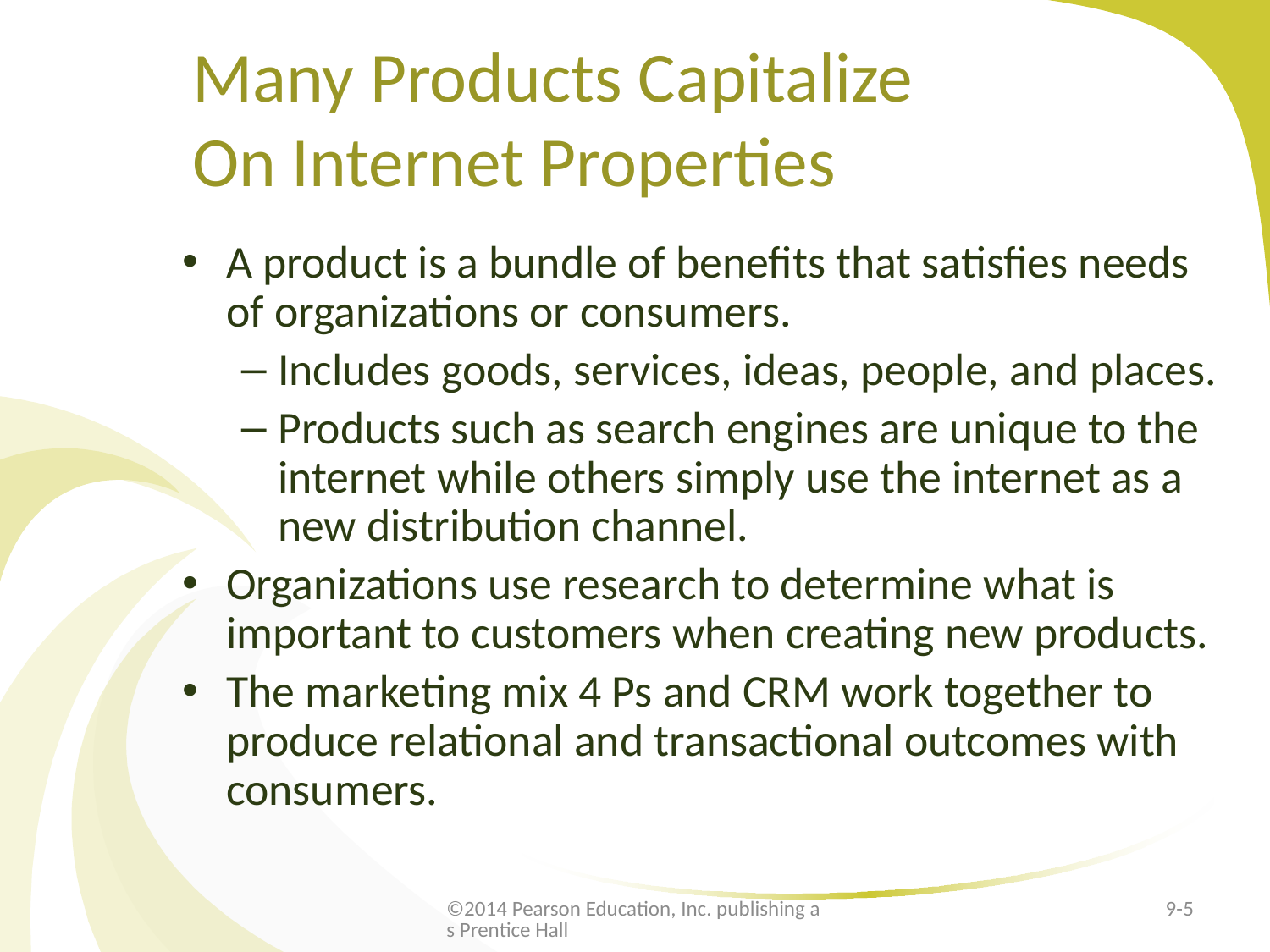

# Many Products Capitalize On Internet Properties
A product is a bundle of benefits that satisfies needs of organizations or consumers.
Includes goods, services, ideas, people, and places.
Products such as search engines are unique to the internet while others simply use the internet as a new distribution channel.
Organizations use research to determine what is important to customers when creating new products.
The marketing mix 4 Ps and CRM work together to produce relational and transactional outcomes with consumers.

©2014 Pearson Education, Inc. publishing as Prentice Hall
9-5